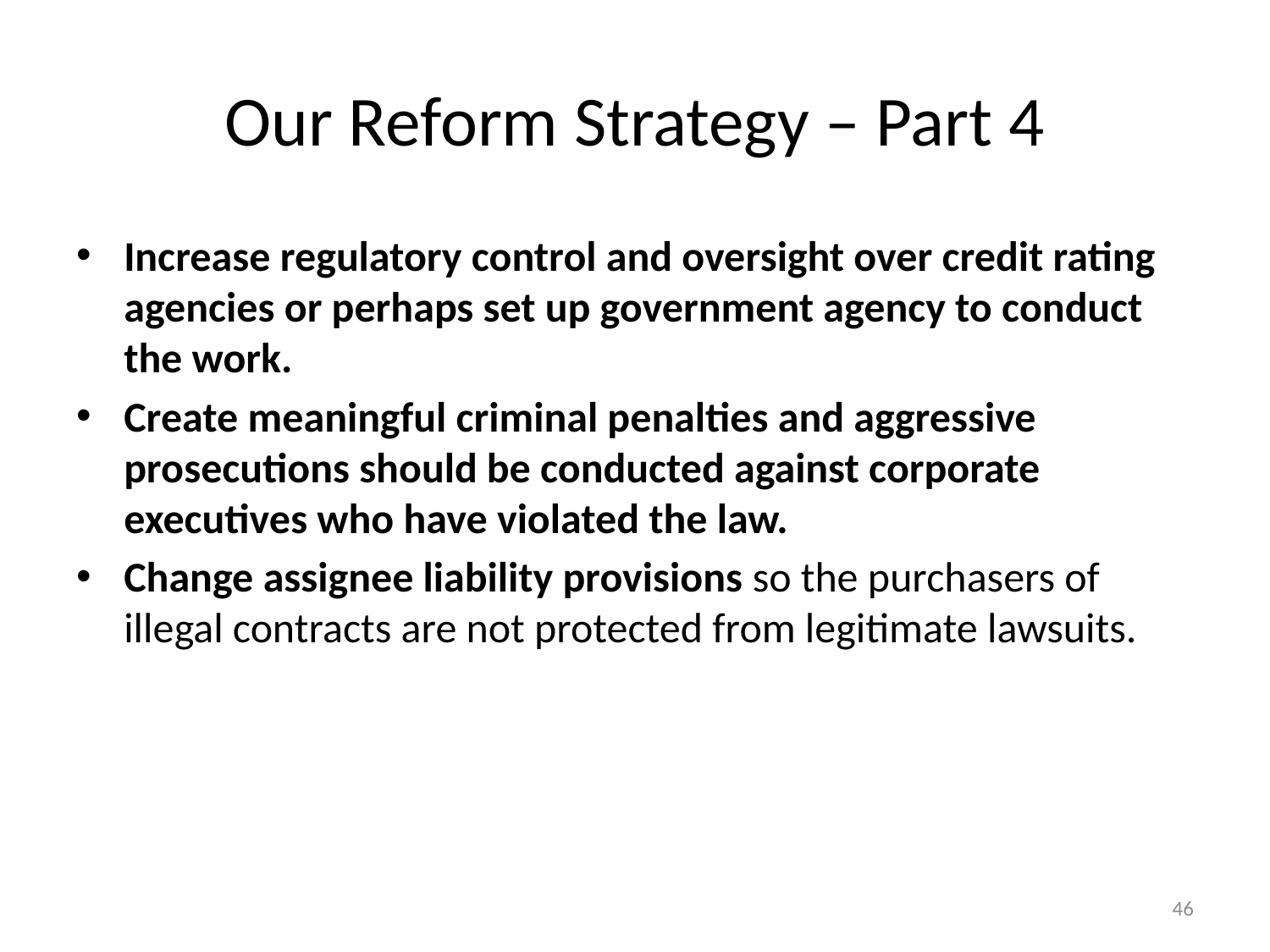

# Our Reform Strategy – Part 4
Increase regulatory control and oversight over credit rating agencies or perhaps set up government agency to conduct the work.
Create meaningful criminal penalties and aggressive prosecutions should be conducted against corporate executives who have violated the law.
Change assignee liability provisions so the purchasers of illegal contracts are not protected from legitimate lawsuits.

46